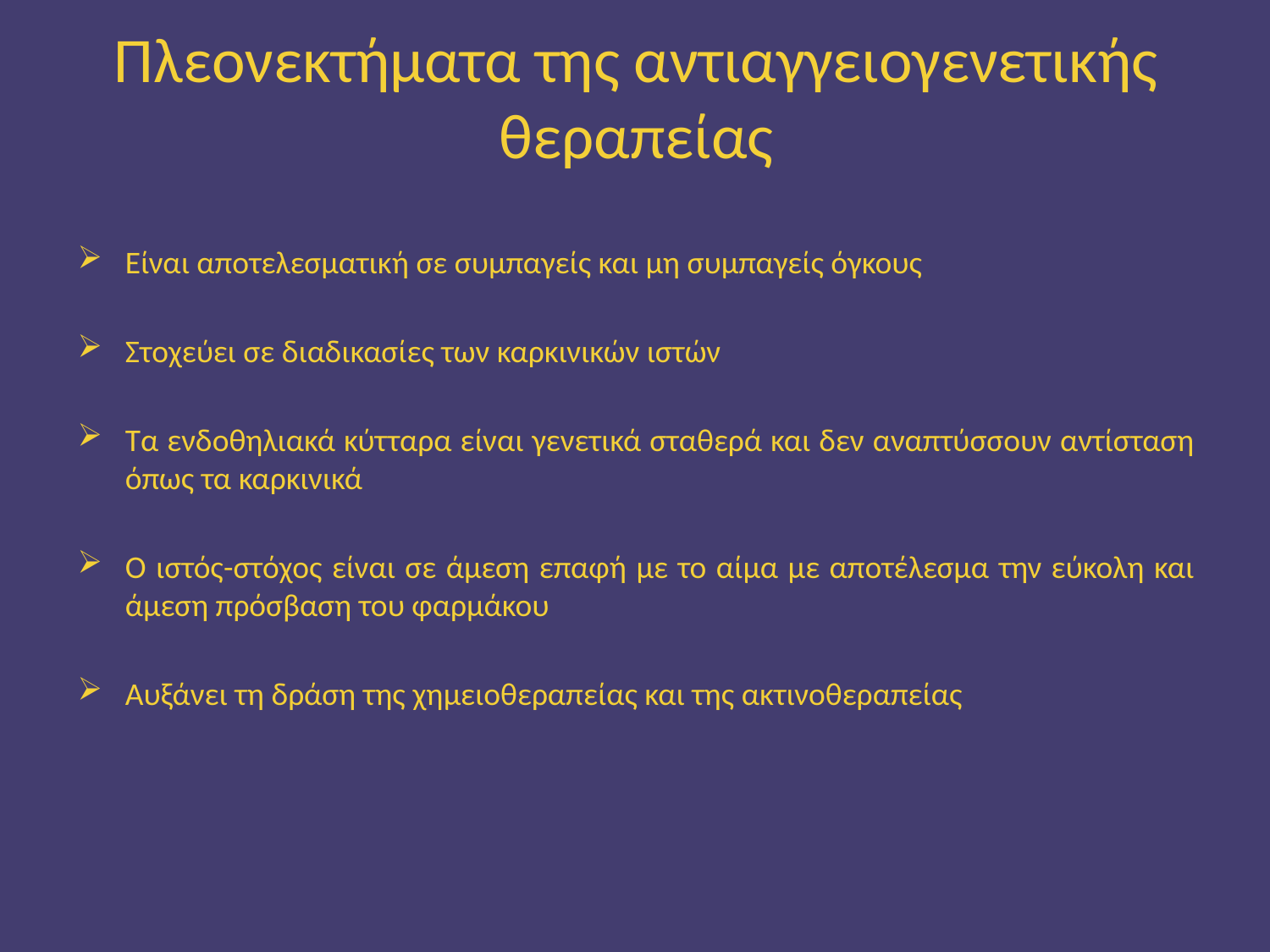

# Πλεονεκτήματα της αντιαγγειογενετικής θεραπείας
Είναι αποτελεσματική σε συμπαγείς και μη συμπαγείς όγκους

Στοχεύει σε διαδικασίες των καρκινικών ιστών

Τα ενδοθηλιακά κύτταρα είναι γενετικά σταθερά και δεν αναπτύσσουν αντίσταση όπως τα καρκινικά

Ο ιστός-στόχος είναι σε άμεση επαφή με το αίμα με αποτέλεσμα την εύκολη και άμεση πρόσβαση του φαρμάκου

Αυξάνει τη δράση της χημειοθεραπείας και της ακτινοθεραπείας